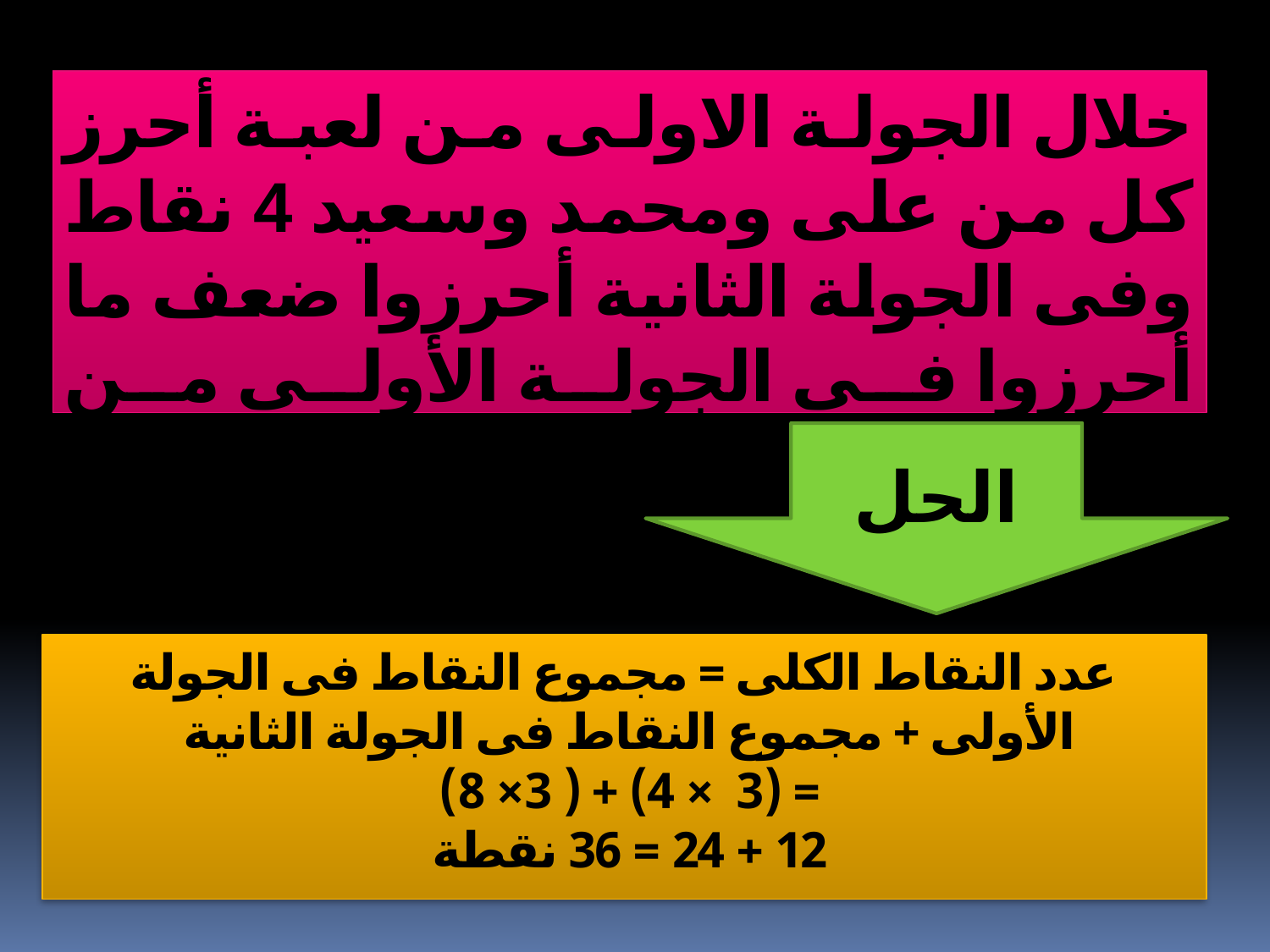

خلال الجولة الاولى من لعبة أحرز كل من على ومحمد وسعيد 4 نقاط وفى الجولة الثانية أحرزوا ضعف ما أحرزوا فى الجولة الأولى من النقاط فما عدد النقاط الكلى ؟
الحل
عدد النقاط الكلى = مجموع النقاط فى الجولة الأولى + مجموع النقاط فى الجولة الثانية
= (3  × 4) + ( 3× 8)
12 + 24 = 36 نقطة